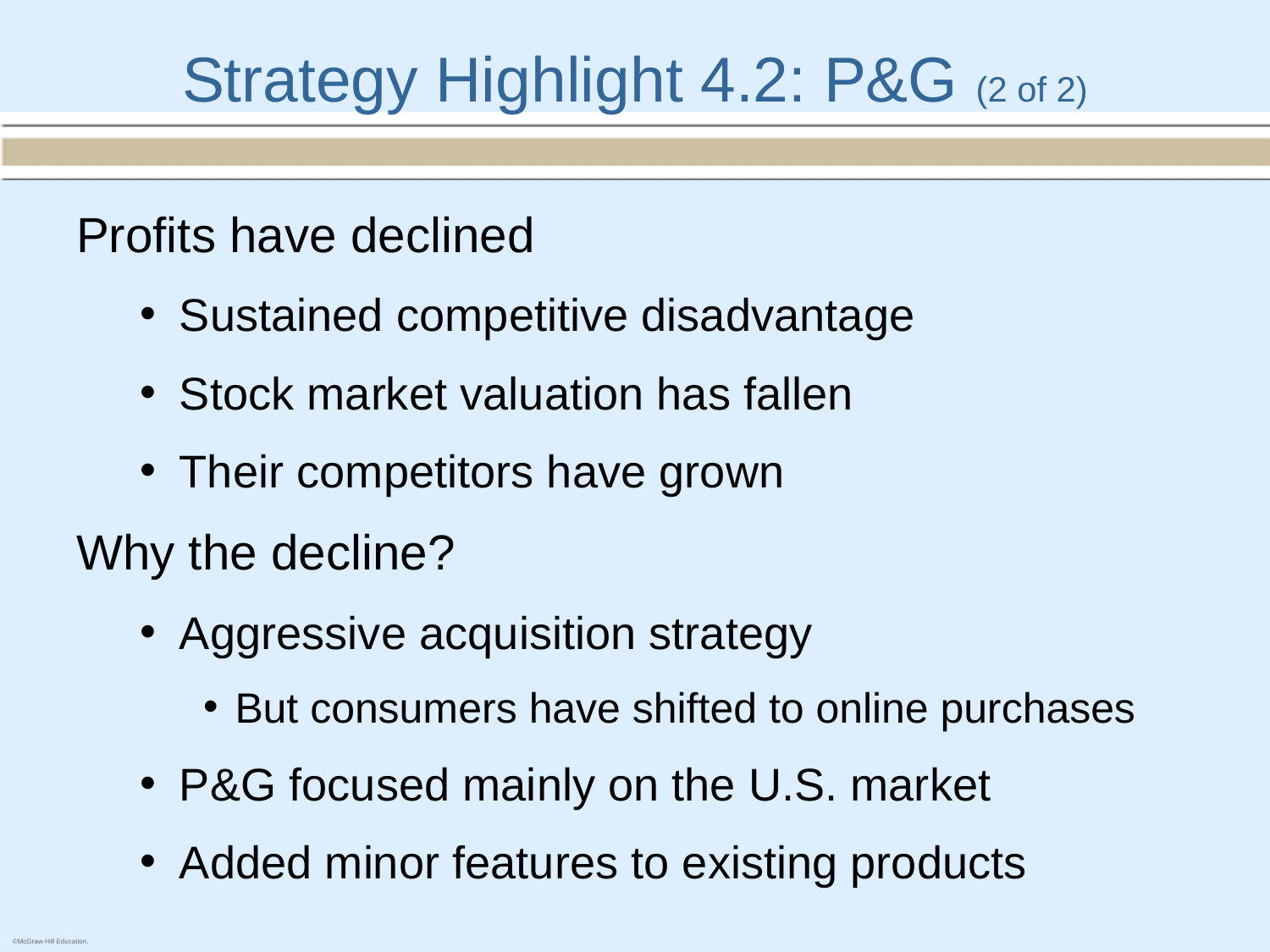

# Strategy Highlight 4.2: P&G (2 of 2)
Profits have declined
Sustained competitive disadvantage
Stock market valuation has fallen
Their competitors have grown
Why the decline?
Aggressive acquisition strategy
But consumers have shifted to online purchases
P&G focused mainly on the U.S. market
Added minor features to existing products